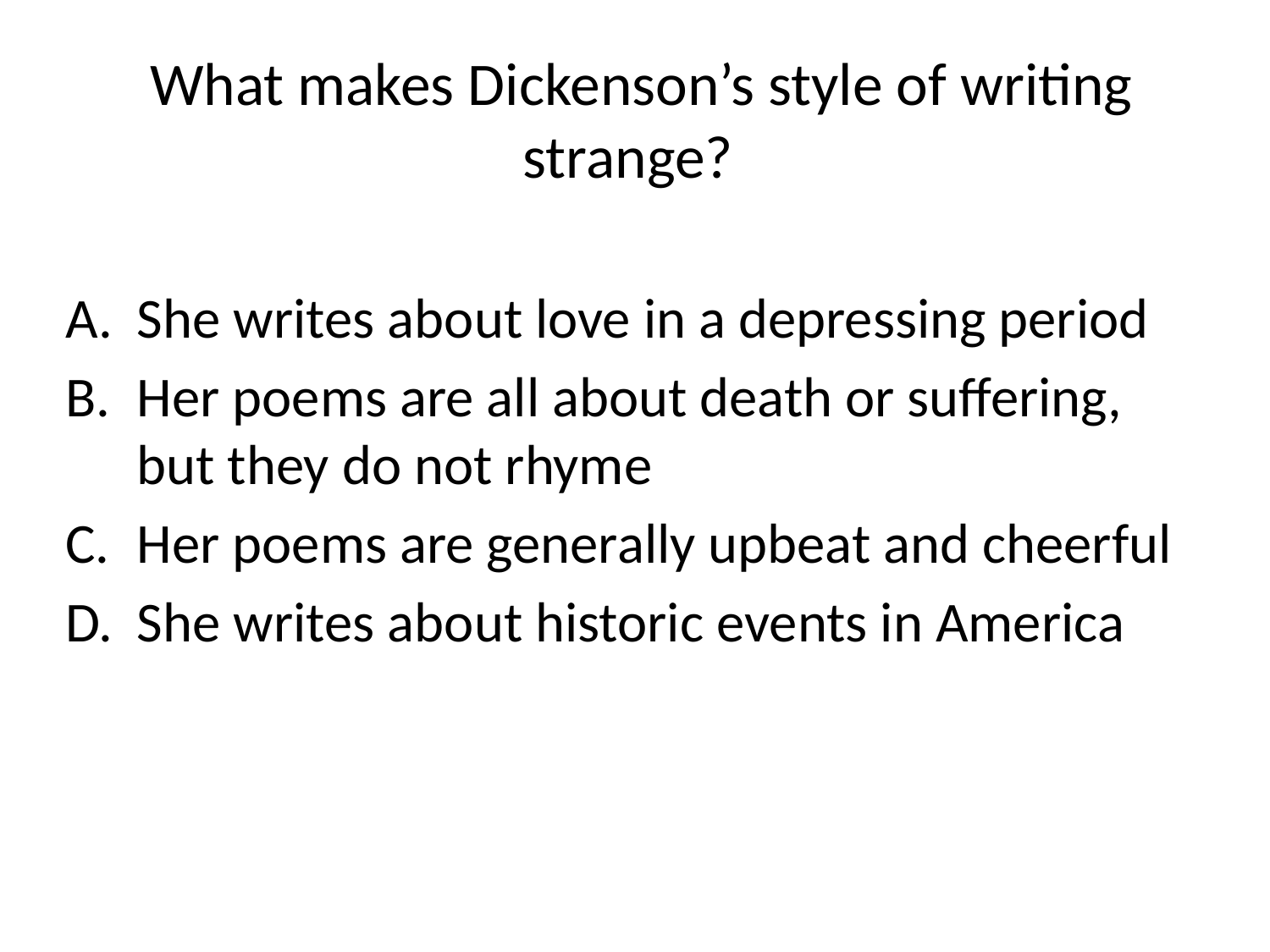

# What makes Dickenson’s style of writing strange?
She writes about love in a depressing period
Her poems are all about death or suffering, but they do not rhyme
Her poems are generally upbeat and cheerful
She writes about historic events in America